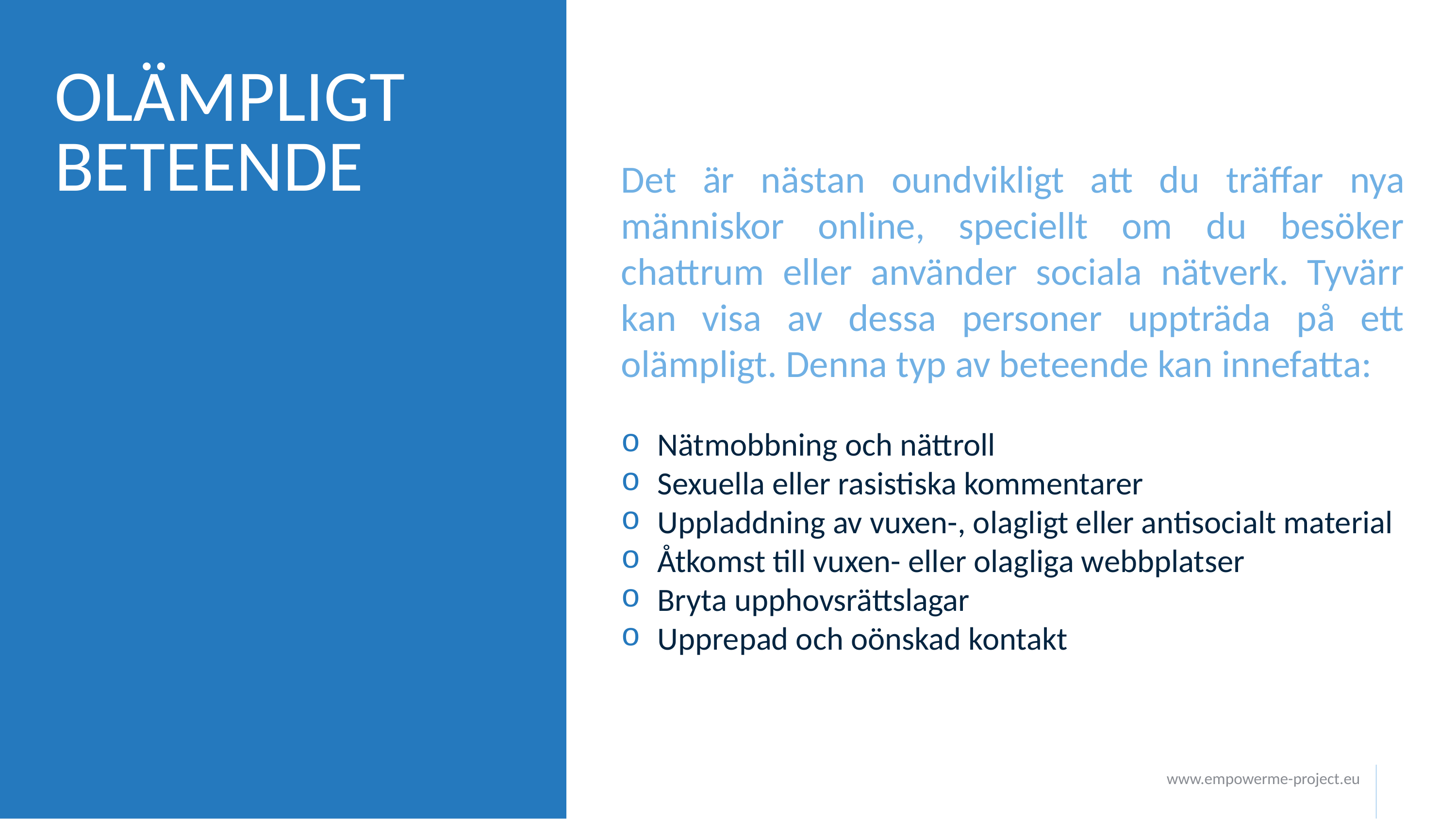

# OLÄMPLIGT BETEENDE
Det är nästan oundvikligt att du träffar nya människor online, speciellt om du besöker chattrum eller använder sociala nätverk. Tyvärr kan visa av dessa personer uppträda på ett olämpligt. Denna typ av beteende kan innefatta:

Nätmobbning och nättroll
Sexuella eller rasistiska kommentarer
Uppladdning av vuxen-, olagligt eller antisocialt material
Åtkomst till vuxen- eller olagliga webbplatser
Bryta upphovsrättslagar
Upprepad och oönskad kontakt

www.empowerme-project.eu